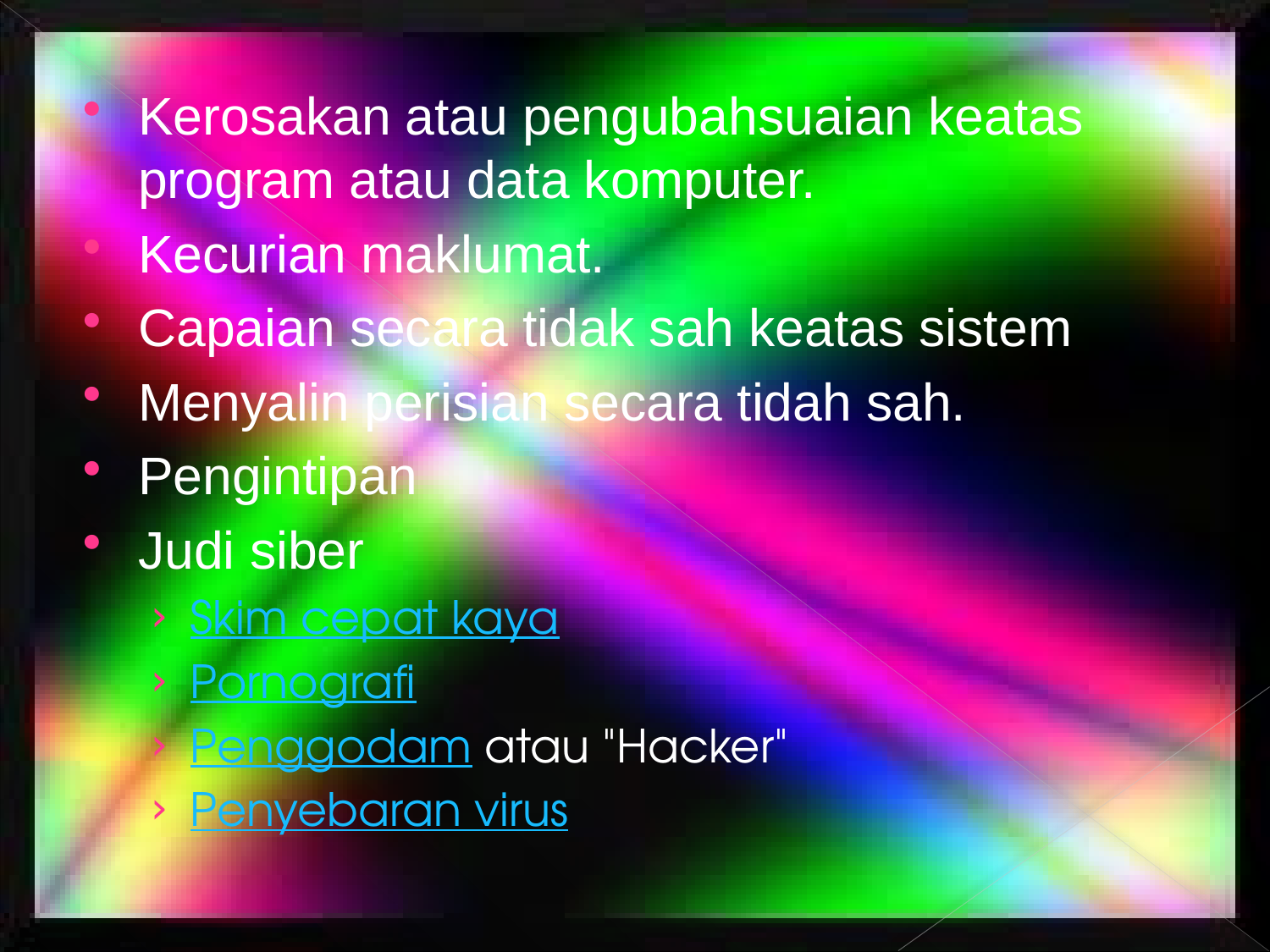

Kerosakan atau pengubahsuaian keatas program atau data komputer.
Kecurian maklumat.
Capaian secara tidak sah keatas sistem
Menyalin perisian secara tidah sah.
Pengintipan
Judi siber
Skim cepat kaya
Pornografi
Penggodam atau "Hacker"
Penyebaran virus